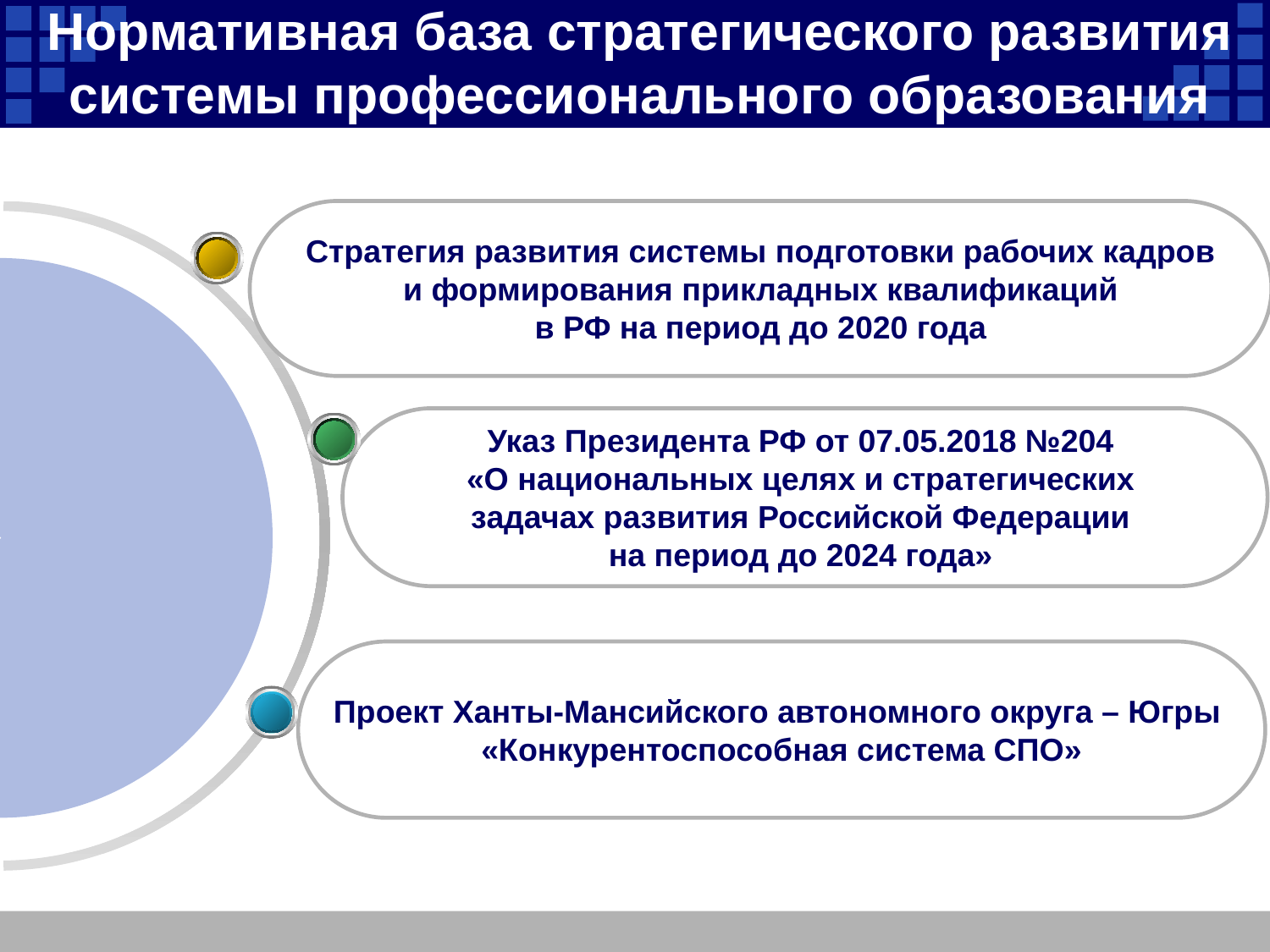

# Нормативная база стратегического развития системы профессионального образования
Стратегия развития системы подготовки рабочих кадров
 и формирования прикладных квалификаций
в РФ на период до 2020 года

Указ Президента РФ от 07.05.2018 №204
«О национальных целях и стратегических
задачах развития Российской Федерации
на период до 2024 года»

Проект Ханты-Мансийского автономного округа – Югры
«Конкурентоспособная система СПО»